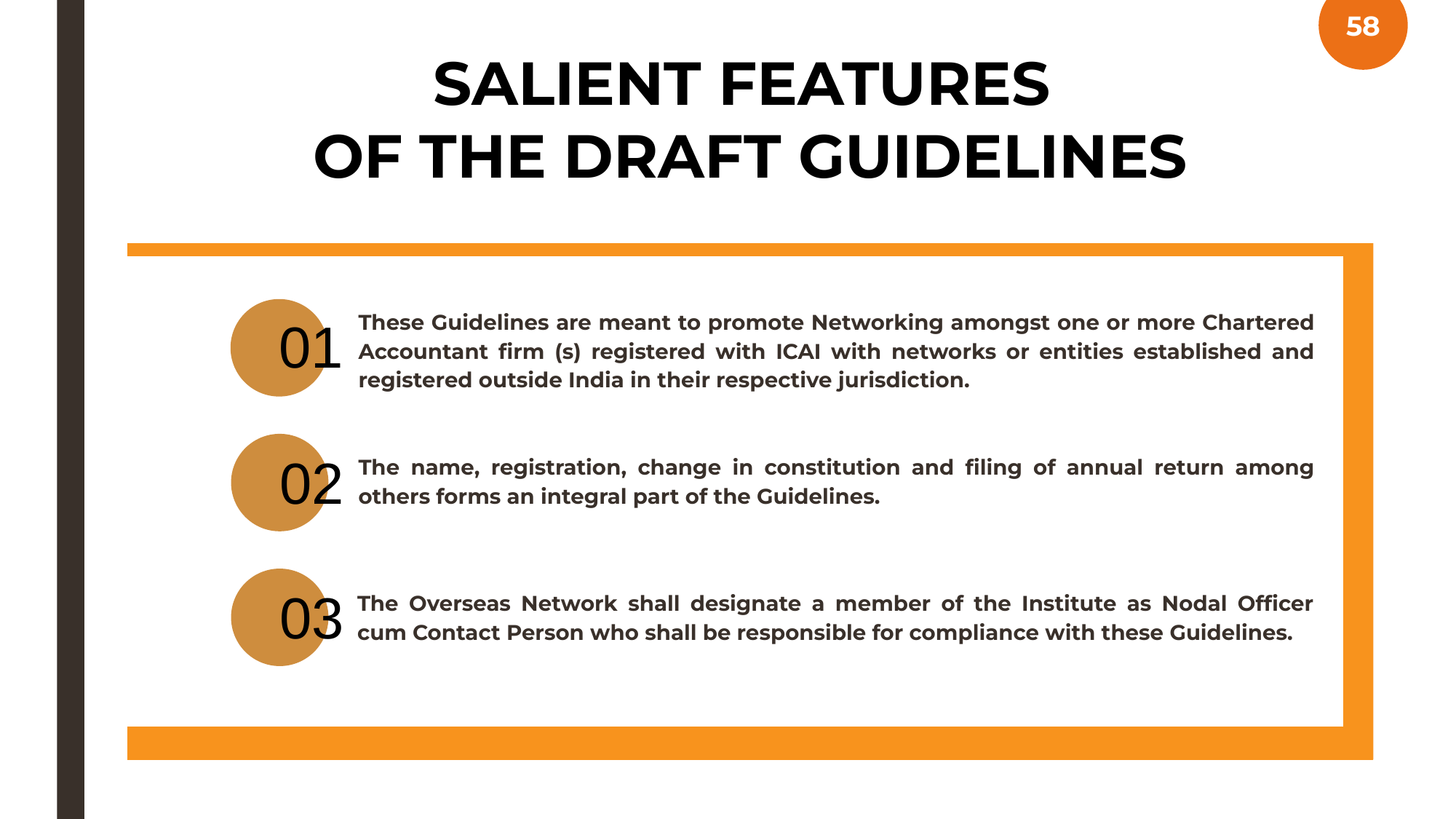

58
SALIENT FEATURES
OF THE DRAFT GUIDELINES

These Guidelines are meant to promote Networking amongst one or more Chartered Accountant firm (s) registered with ICAI with networks or entities established and registered outside India in their respective jurisdiction.
01

The name, registration, change in constitution and filing of annual return among others forms an integral part of the Guidelines.
02

03
The Overseas Network shall designate a member of the Institute as Nodal Officer cum Contact Person who shall be responsible for compliance with these Guidelines.